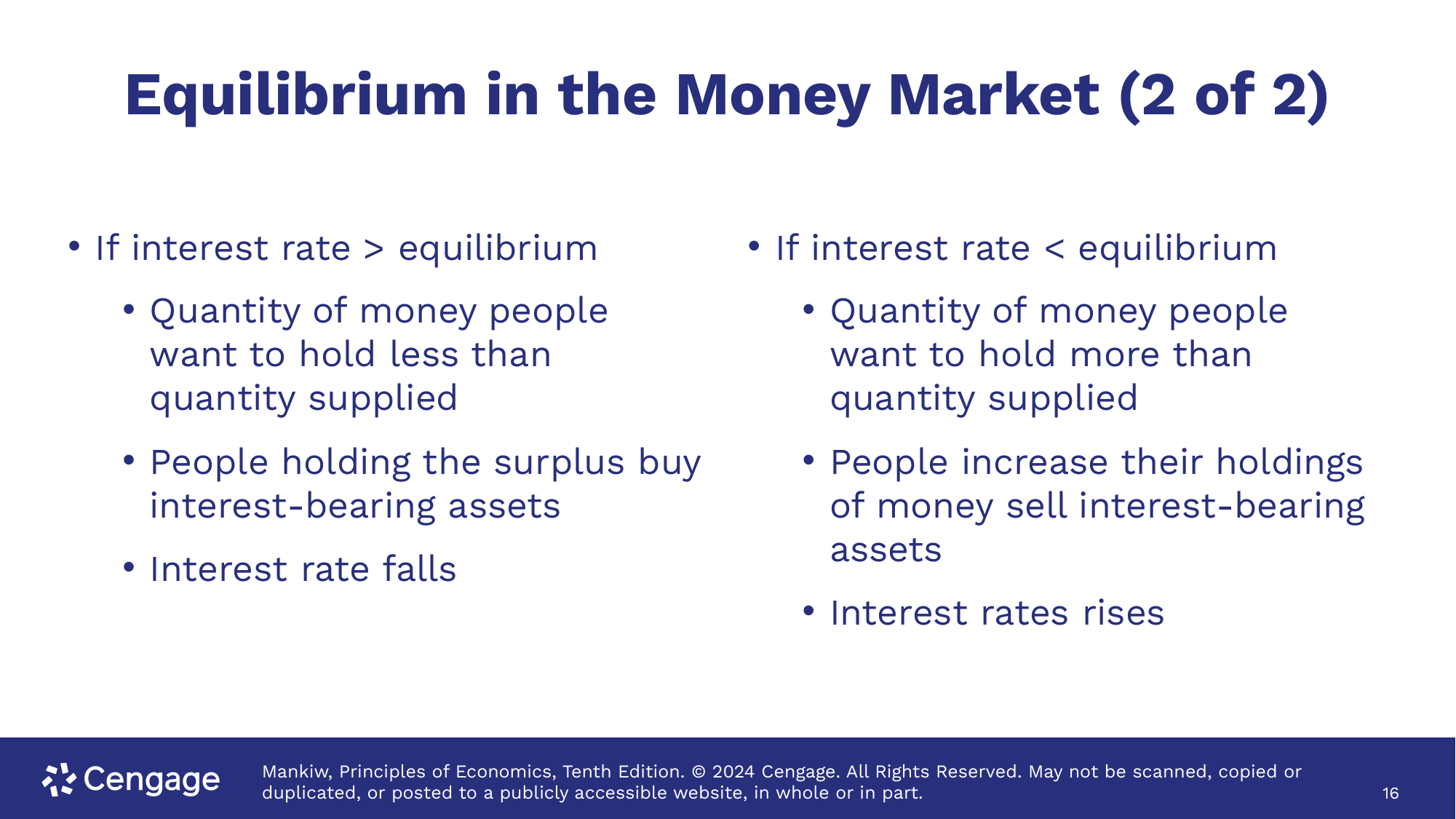

# Equilibrium in the Money Market (2 of 2)
If interest rate > equilibrium
Quantity of money people want to hold less than quantity supplied
People holding the surplus buy interest-bearing assets
Interest rate falls
If interest rate < equilibrium
Quantity of money people want to hold more than quantity supplied
People increase their holdings of money sell interest-bearing assets
Interest rates rises